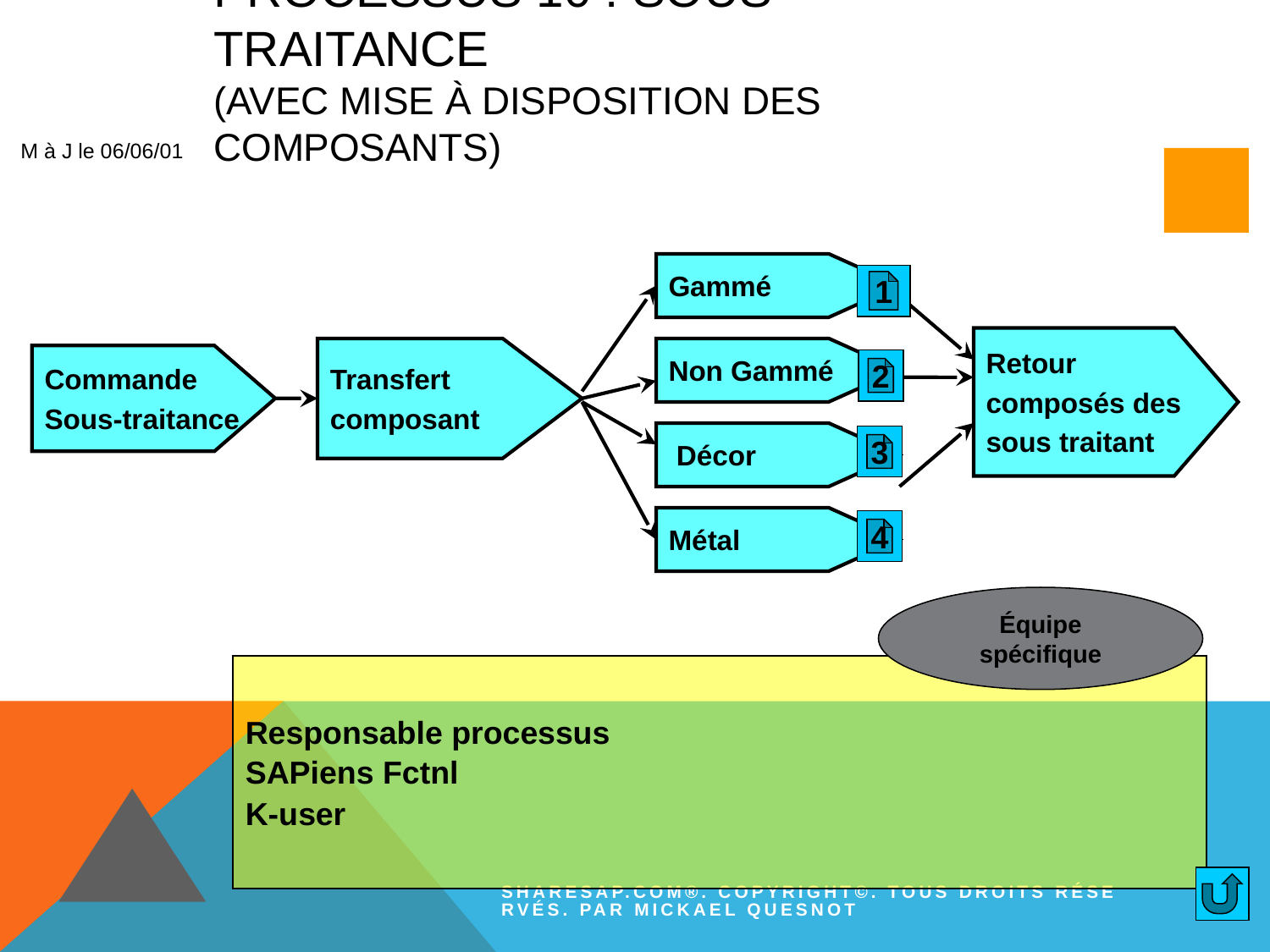

# Processus 10 : Sous-traitance (avec mise à disposition des composants)

M à J le 06/06/01

Gammé
1

Retour
composés des
sous traitant
Transfert
composant
Non Gammé
Commande
Sous-traitance
2

 Décor
3

Métal
4
Équipe spécifique
Responsable processus
SAPiens Fctnl
K-user

Sharesap.com®. Copyright©. Tous droits réservés. Par Mickael QUESNOT